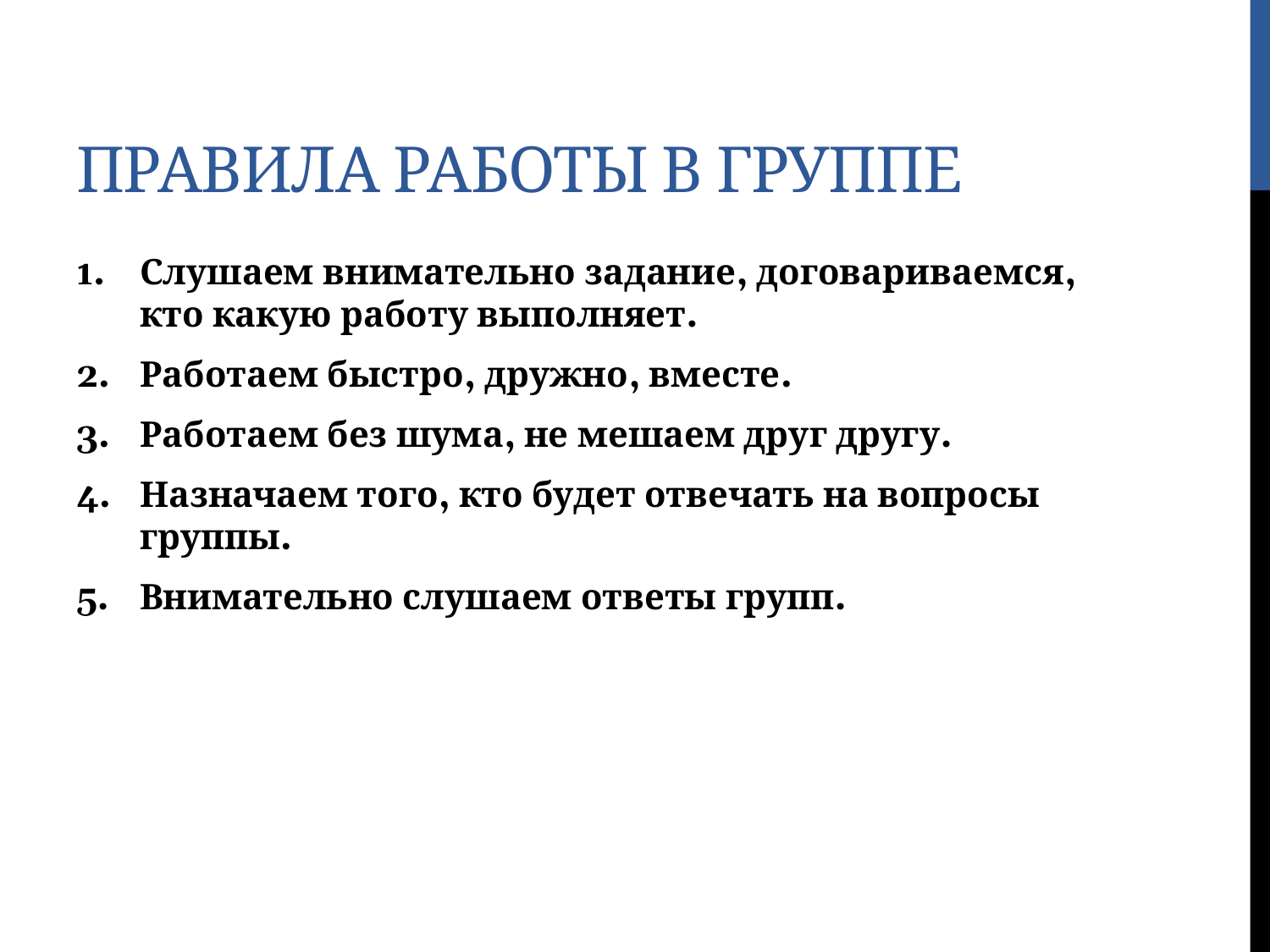

# ПРАВИЛА РАБОТЫ В группе
Слушаем внимательно задание, договариваемся, кто какую работу выполняет.
Работаем быстро, дружно, вместе.
Работаем без шума, не мешаем друг другу.
Назначаем того, кто будет отвечать на вопросы группы.
Внимательно слушаем ответы групп.